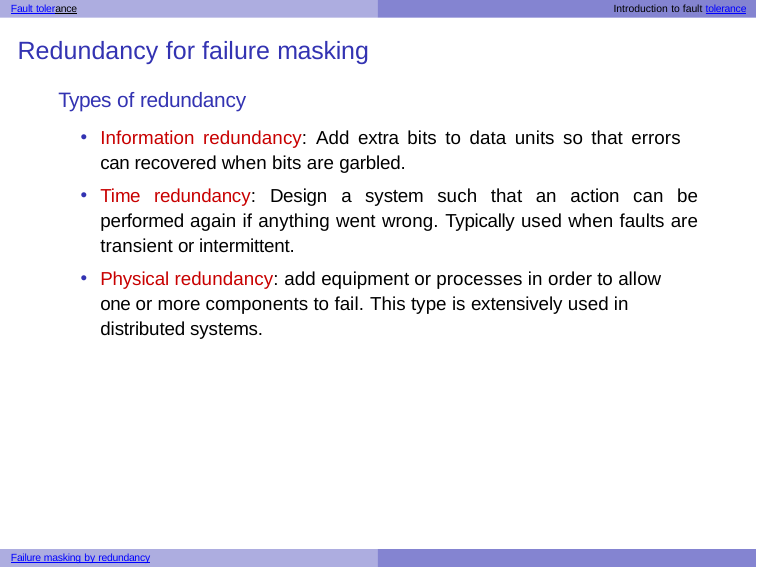

Fault tolerance	Introduction to fault tolerance
# Redundancy for failure masking
Types of redundancy
Information redundancy: Add extra bits to data units so that errors can recovered when bits are garbled.
Time redundancy: Design a system such that an action can be performed again if anything went wrong. Typically used when faults are transient or intermittent.
Physical redundancy: add equipment or processes in order to allow one or more components to fail. This type is extensively used in distributed systems.

Failure masking by redundancy